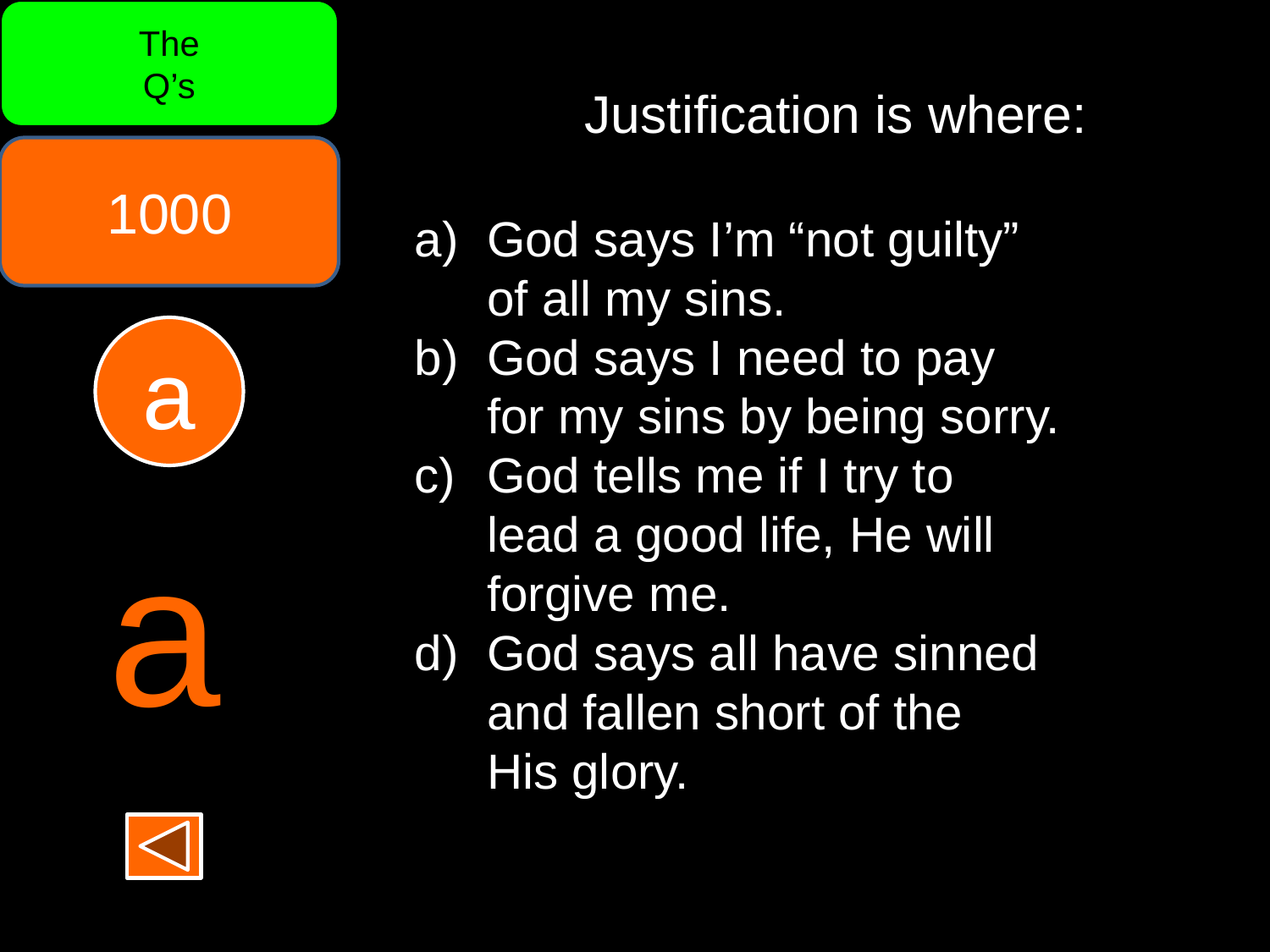

The
Q’s
Justification is where:

God says I’m “not guilty”
of all my sins.
God says I need to pay
for my sins by being sorry.
God tells me if I try to
lead a good life, He will
forgive me.
God says all have sinned
and fallen short of the
His glory.
1000
a
a